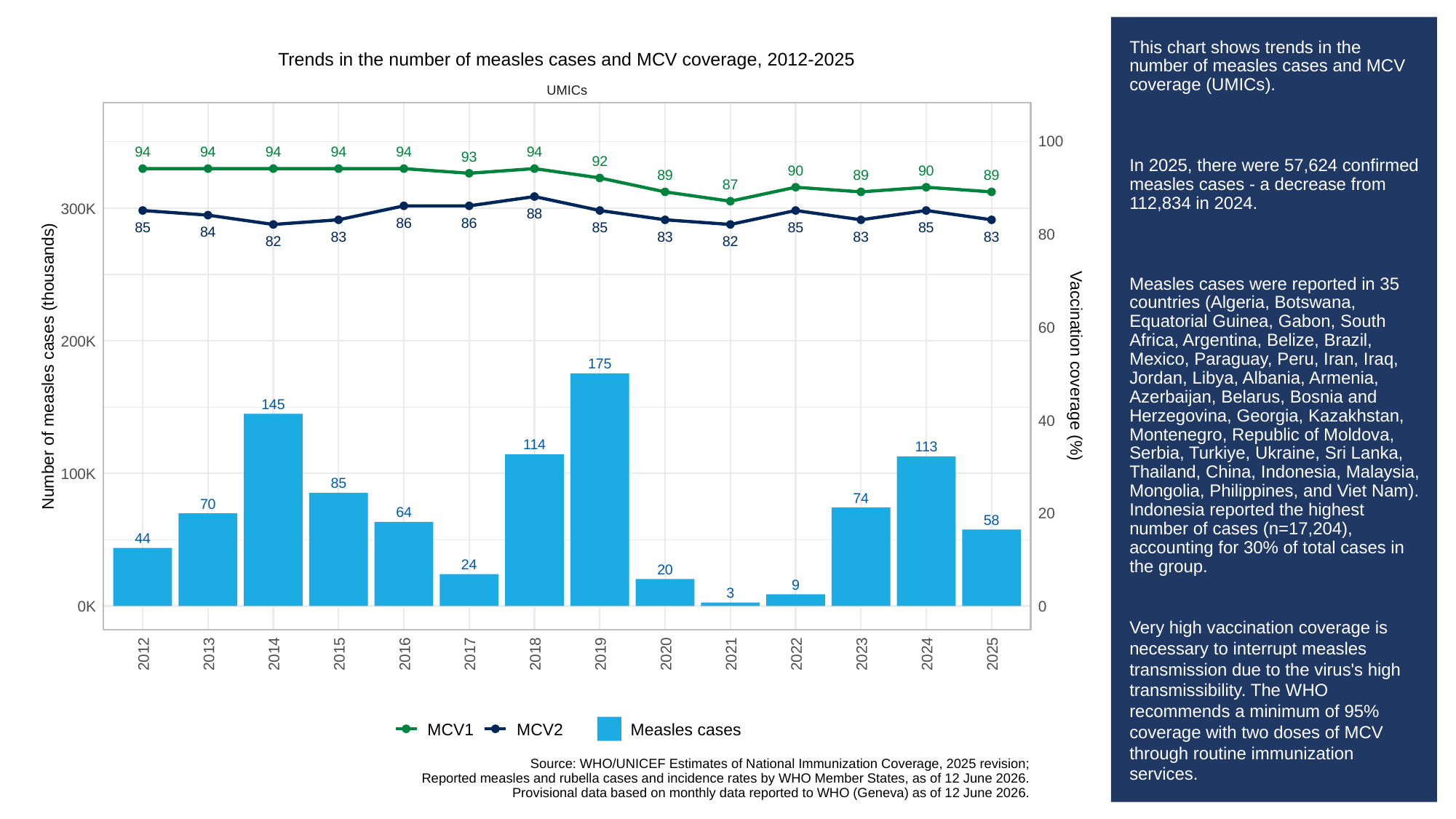

# This chart shows trends in the number of measles cases and MCV coverage (UMICs).

In 2025, there were 57,624 confirmed measles cases - a decrease from 112,834 in 2024.

Measles cases were reported in 35 countries (Algeria, Botswana, Equatorial Guinea, Gabon, South Africa, Argentina, Belize, Brazil, Mexico, Paraguay, Peru, Iran, Iraq, Jordan, Libya, Albania, Armenia, Azerbaijan, Belarus, Bosnia and Herzegovina, Georgia, Kazakhstan, Montenegro, Republic of Moldova, Serbia, Turkiye, Ukraine, Sri Lanka, Thailand, China, Indonesia, Malaysia, Mongolia, Philippines, and Viet Nam). Indonesia reported the highest number of cases (n=17,204), accounting for 30% of total cases in the group.

Very high vaccination coverage is necessary to interrupt measles transmission due to the virus's high transmissibility. The WHO recommends a minimum of 95% coverage with two doses of MCV through routine immunization services.

Trends in the number of measles cases and MCV coverage, 2012-2025
UMICs

100

94
94
94
94
94
94
93
92
90
90

89
89
89

87

300K

88

86
86

85
85
85
85
84
80
83
83
83
83
82
82

60
200K

175
Number of measles cases (thousands)
Vaccination coverage (%)

145

40
114
113

100K

85
74

70
64
20

58

44

24
20

9

3

0K
0

2012
2013
2014
2015
2016
2017
2018
2019
2020
2021
2022
2023
2024
2025

MCV1
MCV2
Measles cases

Source: WHO/UNICEF Estimates of National Immunization Coverage, 2025 revision;
Reported measles and rubella cases and incidence rates by WHO Member States, as of 12 June 2026.
Provisional data based on monthly data reported to WHO (Geneva) as of 12 June 2026.